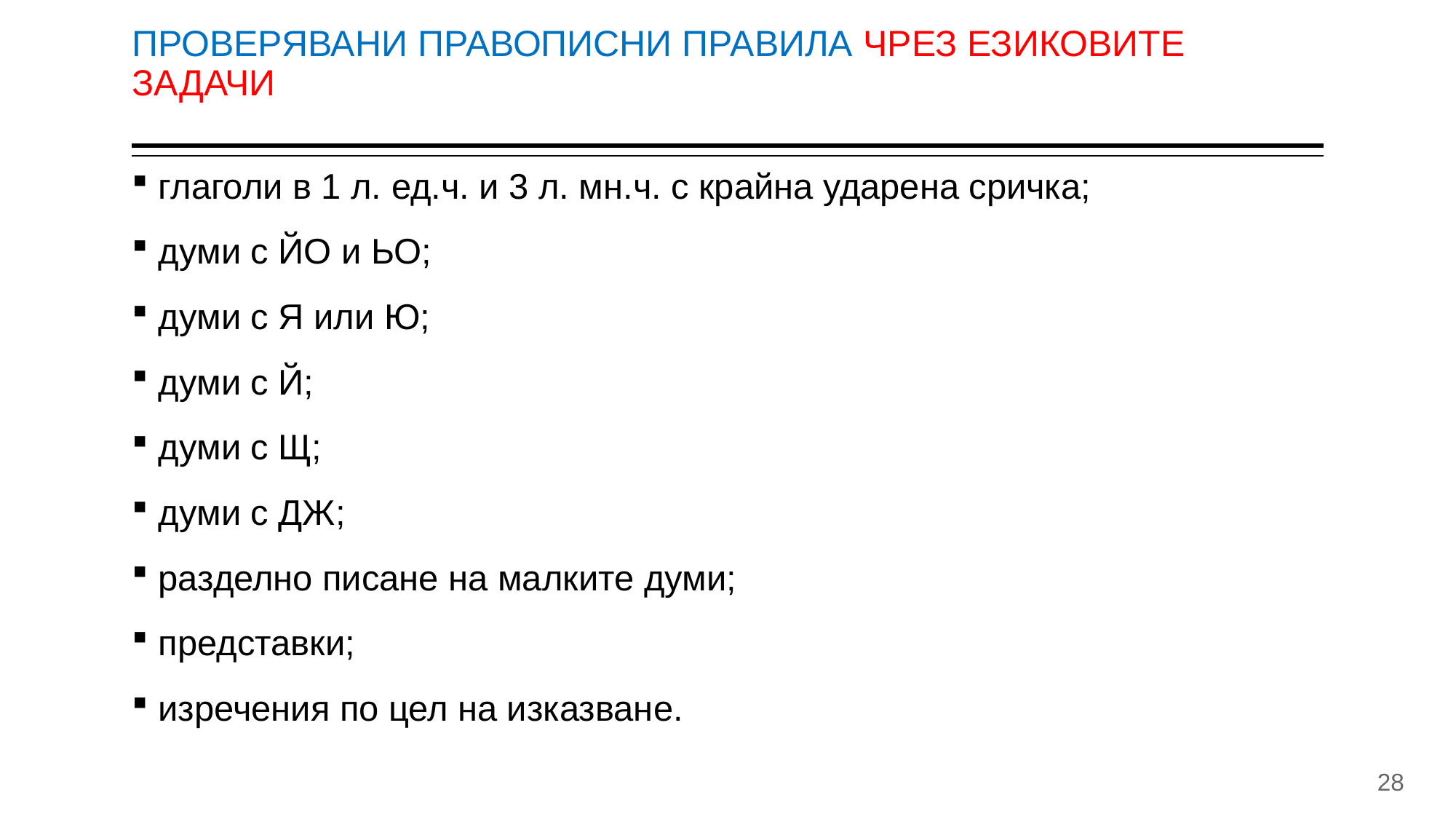

# ПРОВЕРЯВАНИ ПРАВОПИСНИ ПРАВИЛА ЧРЕЗ ЕЗИКОВИТЕ ЗАДАЧИ
глаголи в 1 л. ед.ч. и 3 л. мн.ч. с крайна ударена сричка;
думи с ЙО и ЬО;
думи с Я или Ю;
думи с Й;
думи с Щ;
думи с ДЖ;
разделно писане на малките думи;
представки;
изречения по цел на изказване.

28